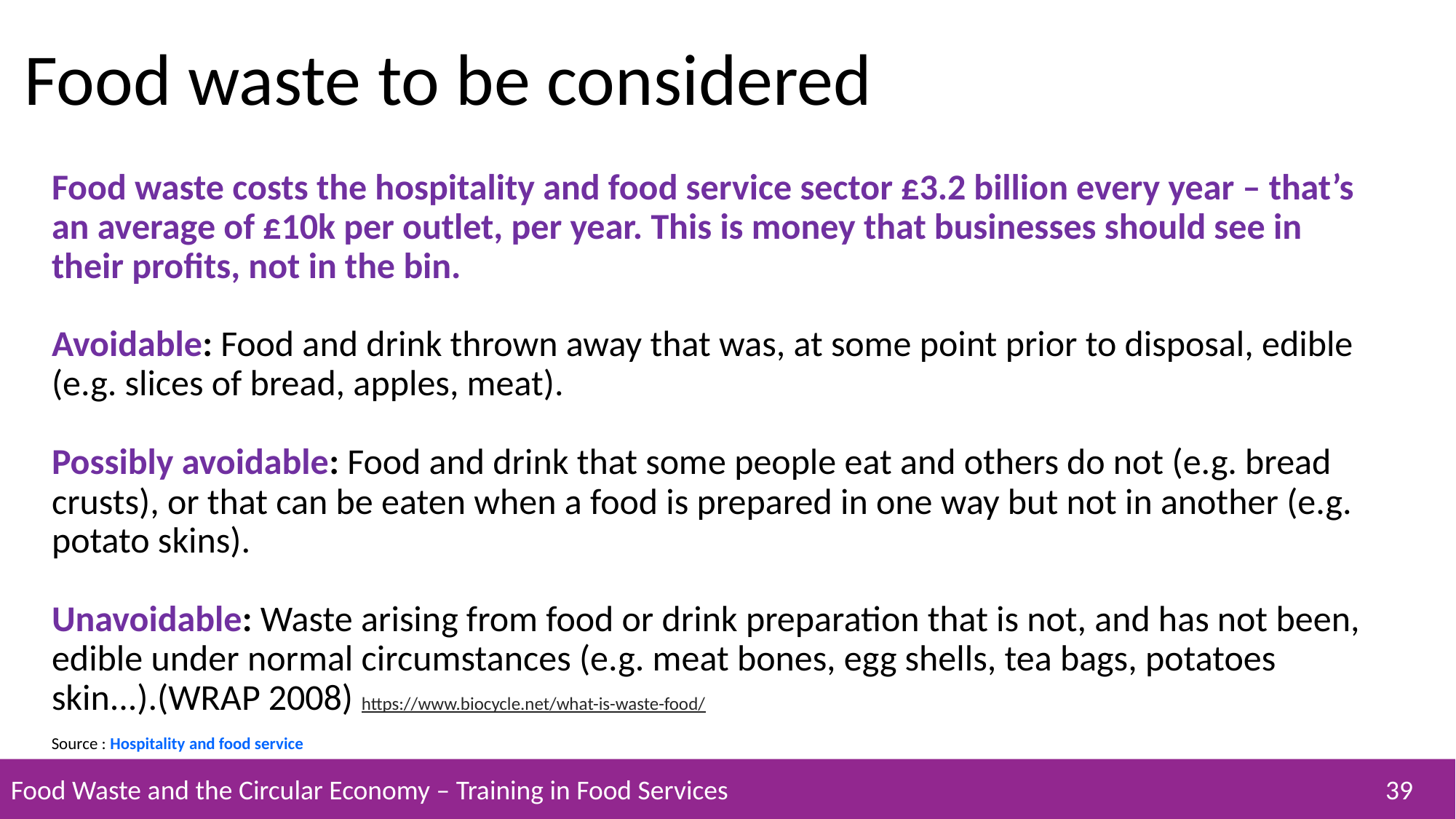

Food waste to be considered
Food waste costs the hospitality and food service sector £3.2 billion every year – that’s an average of £10k per outlet, per year. This is money that businesses should see in their profits, not in the bin.

Avoidable: Food and drink thrown away that was, at some point prior to disposal, edible (e.g. slices of bread, apples, meat).

Possibly avoidable: Food and drink that some people eat and others do not (e.g. bread crusts), or that can be eaten when a food is prepared in one way but not in another (e.g. potato skins).

Unavoidable: Waste arising from food or drink preparation that is not, and has not been, edible under normal circumstances (e.g. meat bones, egg shells, tea bags, potatoes skin...).(WRAP 2008) https://www.biocycle.net/what-is-waste-food/

Source : Hospitality and food service